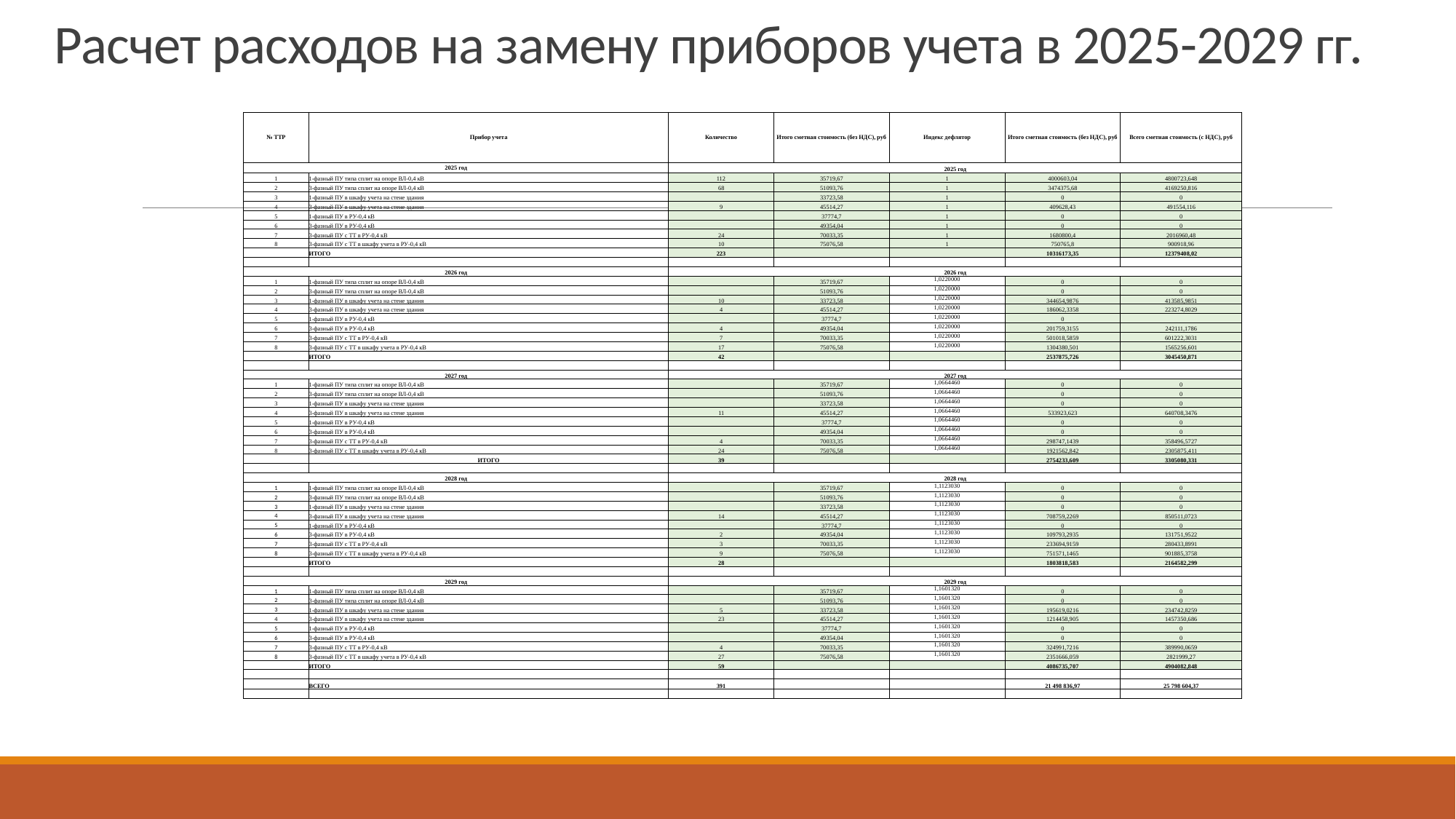

# Расчет расходов на замену приборов учета в 2025-2029 гг.
| № ТТР | Прибор учета | Количество | Итого сметная стоимость (без НДС), руб | Индекс дефлятор | Итого сметная стоимость (без НДС), руб | Всего сметная стоимость (с НДС), руб |
| --- | --- | --- | --- | --- | --- | --- |
| 2025 год |  | 2025 год |  |  |  |  |
| 1 | 1-фазный ПУ типа сплит на опоре ВЛ-0,4 кВ | 112 | 35719,67 | 1 | 4000603,04 | 4800723,648 |
| 2 | 3-фазный ПУ типа сплит на опоре ВЛ-0,4 кВ | 68 | 51093,76 | 1 | 3474375,68 | 4169250,816 |
| 3 | 1-фазный ПУ в шкафу учета на стене здания |  | 33723,58 | 1 | 0 | 0 |
| 4 | 3-фазный ПУ в шкафу учета на стене здания | 9 | 45514,27 | 1 | 409628,43 | 491554,116 |
| 5 | 1-фазный ПУ в РУ-0,4 кВ |  | 37774,7 | 1 | 0 | 0 |
| 6 | 3-фазный ПУ в РУ-0,4 кВ |  | 49354,04 | 1 | 0 | 0 |
| 7 | 3-фазный ПУ с ТТ в РУ-0,4 кВ | 24 | 70033,35 | 1 | 1680800,4 | 2016960,48 |
| 8 | 3-фазный ПУ с ТТ в шкафу учета в РУ-0,4 кВ | 10 | 75076,58 | 1 | 750765,8 | 900918,96 |
|  | ИТОГО | 223 |  |  | 10316173,35 | 12379408,02 |
|  |  |  |  |  |  |  |
| 2026 год |  | 2026 год |  |  |  |  |
| 1 | 1-фазный ПУ типа сплит на опоре ВЛ-0,4 кВ |  | 35719,67 | 1,0220000 | 0 | 0 |
| 2 | 3-фазный ПУ типа сплит на опоре ВЛ-0,4 кВ |  | 51093,76 | 1,0220000 | 0 | 0 |
| 3 | 1-фазный ПУ в шкафу учета на стене здания | 10 | 33723,58 | 1,0220000 | 344654,9876 | 413585,9851 |
| 4 | 3-фазный ПУ в шкафу учета на стене здания | 4 | 45514,27 | 1,0220000 | 186062,3358 | 223274,8029 |
| 5 | 1-фазный ПУ в РУ-0,4 кВ |  | 37774,7 | 1,0220000 | 0 |  |
| 6 | 3-фазный ПУ в РУ-0,4 кВ | 4 | 49354,04 | 1,0220000 | 201759,3155 | 242111,1786 |
| 7 | 3-фазный ПУ с ТТ в РУ-0,4 кВ | 7 | 70033,35 | 1,0220000 | 501018,5859 | 601222,3031 |
| 8 | 3-фазный ПУ с ТТ в шкафу учета в РУ-0,4 кВ | 17 | 75076,58 | 1,0220000 | 1304380,501 | 1565256,601 |
|  | ИТОГО | 42 |  |  | 2537875,726 | 3045450,871 |
|  |  |  |  |  |  |  |
| 2027 год |  | 2027 год |  |  |  |  |
| 1 | 1-фазный ПУ типа сплит на опоре ВЛ-0,4 кВ |  | 35719,67 | 1,0664460 | 0 | 0 |
| 2 | 3-фазный ПУ типа сплит на опоре ВЛ-0,4 кВ |  | 51093,76 | 1,0664460 | 0 | 0 |
| 3 | 1-фазный ПУ в шкафу учета на стене здания |  | 33723,58 | 1,0664460 | 0 | 0 |
| 4 | 3-фазный ПУ в шкафу учета на стене здания | 11 | 45514,27 | 1,0664460 | 533923,623 | 640708,3476 |
| 5 | 1-фазный ПУ в РУ-0,4 кВ |  | 37774,7 | 1,0664460 | 0 | 0 |
| 6 | 3-фазный ПУ в РУ-0,4 кВ |  | 49354,04 | 1,0664460 | 0 | 0 |
| 7 | 3-фазный ПУ с ТТ в РУ-0,4 кВ | 4 | 70033,35 | 1,0664460 | 298747,1439 | 358496,5727 |
| 8 | 3-фазный ПУ с ТТ в шкафу учета в РУ-0,4 кВ | 24 | 75076,58 | 1,0664460 | 1921562,842 | 2305875,411 |
|  | ИТОГО | 39 |  |  | 2754233,609 | 3305080,331 |
|  |  |  |  |  |  |  |
| 2028 год |  | 2028 год |  |  |  |  |
| 1 | 1-фазный ПУ типа сплит на опоре ВЛ-0,4 кВ |  | 35719,67 | 1,1123030 | 0 | 0 |
| 2 | 3-фазный ПУ типа сплит на опоре ВЛ-0,4 кВ |  | 51093,76 | 1,1123030 | 0 | 0 |
| 3 | 1-фазный ПУ в шкафу учета на стене здания |  | 33723,58 | 1,1123030 | 0 | 0 |
| 4 | 3-фазный ПУ в шкафу учета на стене здания | 14 | 45514,27 | 1,1123030 | 708759,2269 | 850511,0723 |
| 5 | 1-фазный ПУ в РУ-0,4 кВ |  | 37774,7 | 1,1123030 | 0 | 0 |
| 6 | 3-фазный ПУ в РУ-0,4 кВ | 2 | 49354,04 | 1,1123030 | 109793,2935 | 131751,9522 |
| 7 | 3-фазный ПУ с ТТ в РУ-0,4 кВ | 3 | 70033,35 | 1,1123030 | 233694,9159 | 280433,8991 |
| 8 | 3-фазный ПУ с ТТ в шкафу учета в РУ-0,4 кВ | 9 | 75076,58 | 1,1123030 | 751571,1465 | 901885,3758 |
|  | ИТОГО | 28 |  |  | 1803818,583 | 2164582,299 |
|  |  |  |  |  |  |  |
| 2029 год |  | 2029 год |  |  |  |  |
| 1 | 1-фазный ПУ типа сплит на опоре ВЛ-0,4 кВ |  | 35719,67 | 1,1601320 | 0 | 0 |
| 2 | 3-фазный ПУ типа сплит на опоре ВЛ-0,4 кВ |  | 51093,76 | 1,1601320 | 0 | 0 |
| 3 | 1-фазный ПУ в шкафу учета на стене здания | 5 | 33723,58 | 1,1601320 | 195619,0216 | 234742,8259 |
| 4 | 3-фазный ПУ в шкафу учета на стене здания | 23 | 45514,27 | 1,1601320 | 1214458,905 | 1457350,686 |
| 5 | 1-фазный ПУ в РУ-0,4 кВ |  | 37774,7 | 1,1601320 | 0 | 0 |
| 6 | 3-фазный ПУ в РУ-0,4 кВ |  | 49354,04 | 1,1601320 | 0 | 0 |
| 7 | 3-фазный ПУ с ТТ в РУ-0,4 кВ | 4 | 70033,35 | 1,1601320 | 324991,7216 | 389990,0659 |
| 8 | 3-фазный ПУ с ТТ в шкафу учета в РУ-0,4 кВ | 27 | 75076,58 | 1,1601320 | 2351666,059 | 2821999,27 |
|  | ИТОГО | 59 |  |  | 4086735,707 | 4904082,848 |
|  |  |  |  |  |  |  |
|  | ВСЕГО | 391 |  |  | 21 498 836,97 | 25 798 604,37 |
|  |  |  |  |  |  |  |